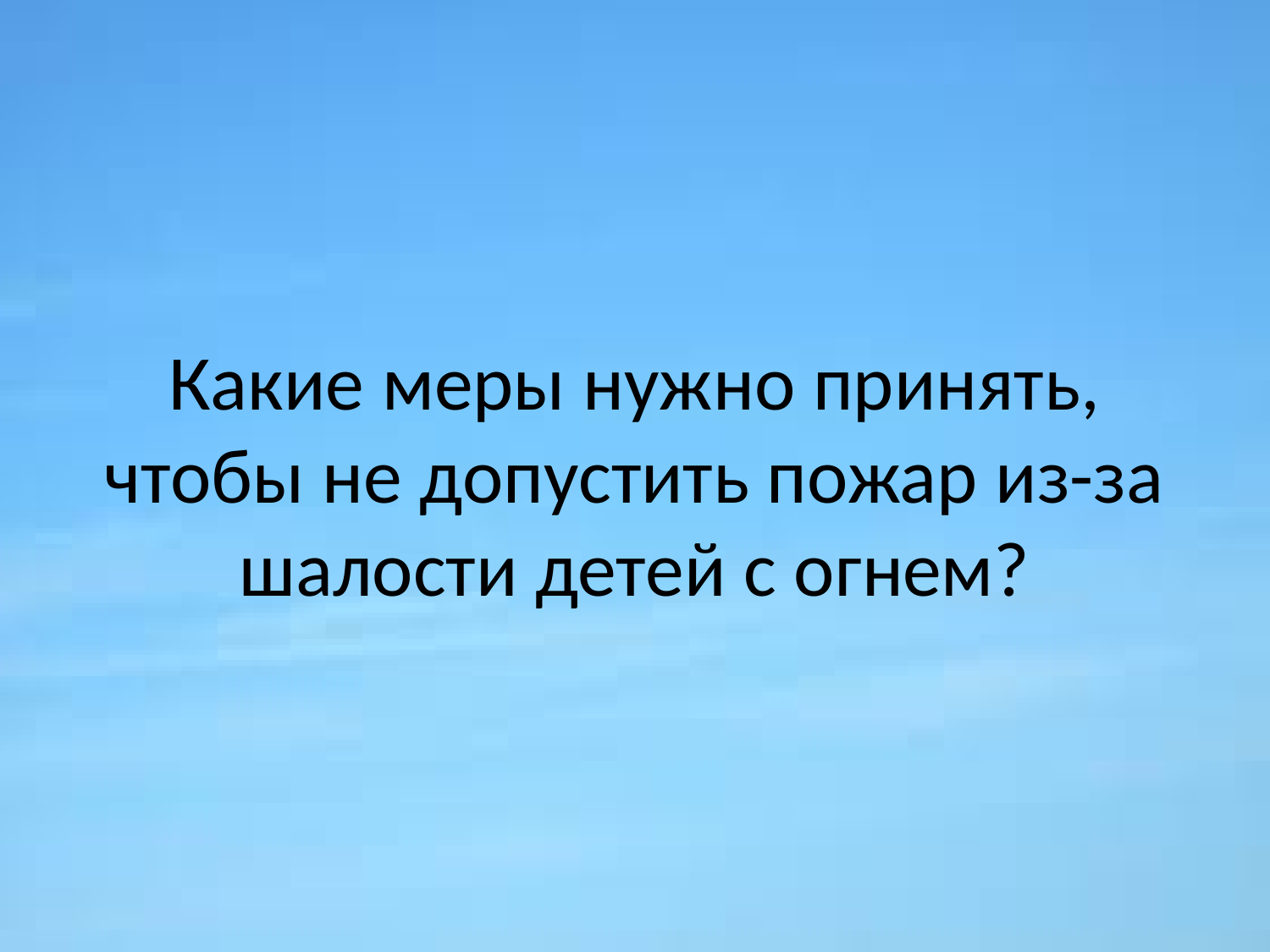

# Какие меры нужно принять, чтобы не допустить пожар из-за шалости детей с огнем?